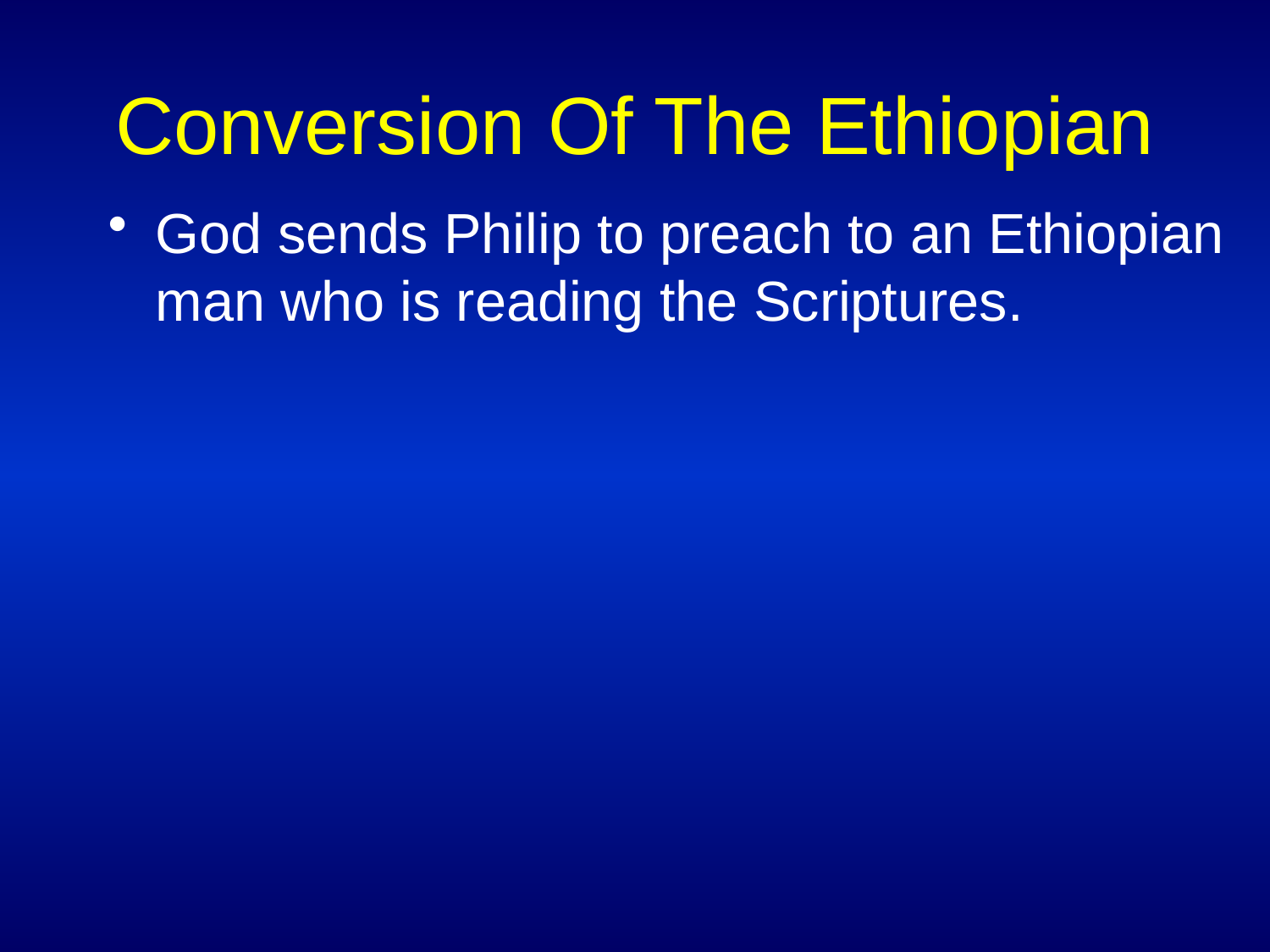

# Conversion Of The Ethiopian
God sends Philip to preach to an Ethiopian man who is reading the Scriptures.